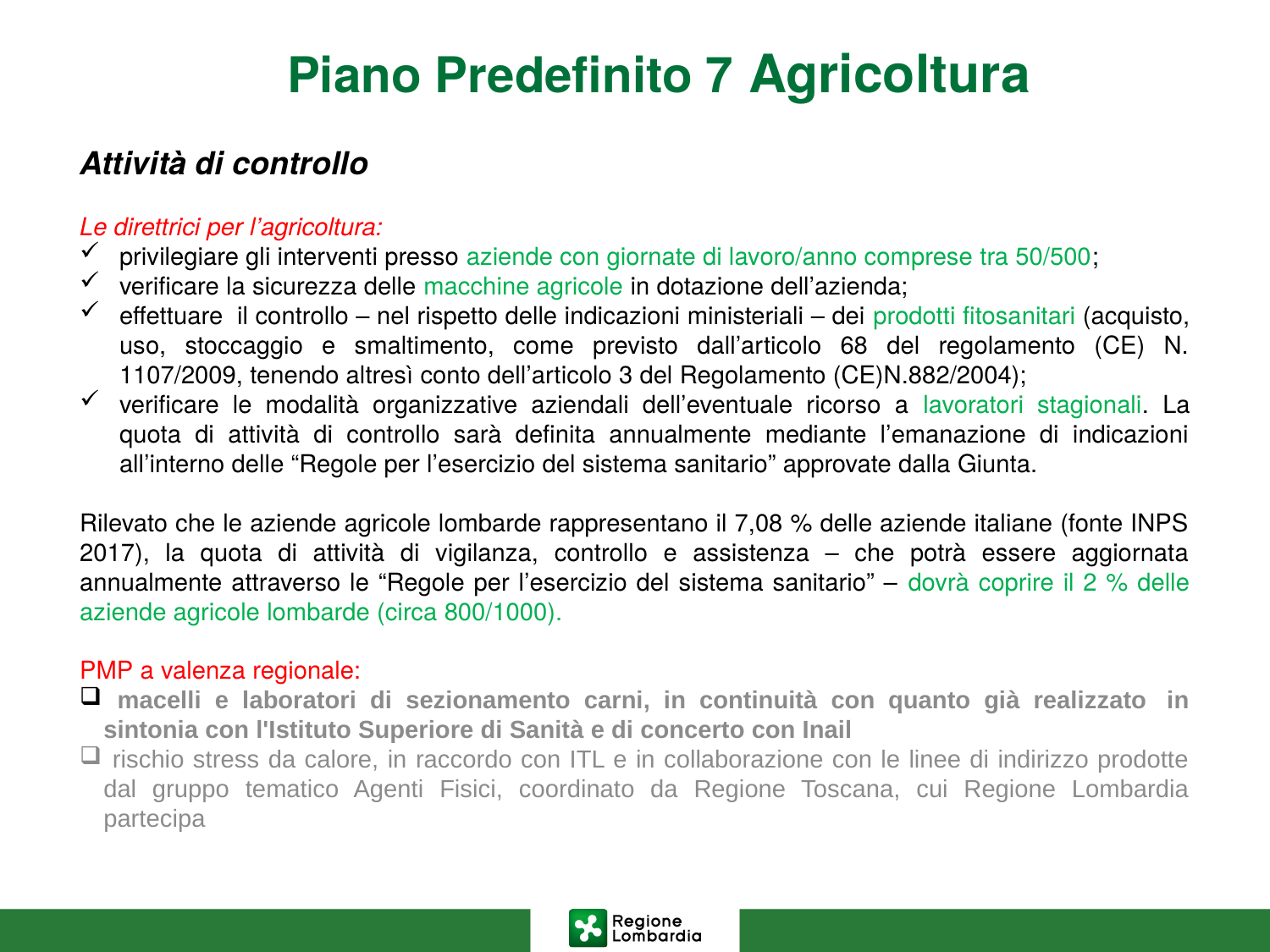

# Piano Predefinito 7 Agricoltura
Attività di controllo

Le direttrici per l’agricoltura:
privilegiare gli interventi presso aziende con giornate di lavoro/anno comprese tra 50/500;
verificare la sicurezza delle macchine agricole in dotazione dell’azienda;
effettuare  il controllo – nel rispetto delle indicazioni ministeriali – dei prodotti fitosanitari (acquisto, uso, stoccaggio e smaltimento, come previsto dall’articolo 68 del regolamento (CE) N. 1107/2009, tenendo altresì conto dell’articolo 3 del Regolamento (CE)N.882/2004);
verificare le modalità organizzative aziendali dell’eventuale ricorso a lavoratori stagionali. La quota di attività di controllo sarà definita annualmente mediante l’emanazione di indicazioni all’interno delle “Regole per l’esercizio del sistema sanitario” approvate dalla Giunta.

Rilevato che le aziende agricole lombarde rappresentano il 7,08 % delle aziende italiane (fonte INPS 2017), la quota di attività di vigilanza, controllo e assistenza – che potrà essere aggiornata annualmente attraverso le “Regole per l’esercizio del sistema sanitario” – dovrà coprire il 2 % delle aziende agricole lombarde (circa 800/1000).

PMP a valenza regionale:
 macelli e laboratori di sezionamento carni, in continuità con quanto già realizzato  in sintonia con l'Istituto Superiore di Sanità e di concerto con Inail
 rischio stress da calore, in raccordo con ITL e in collaborazione con le linee di indirizzo prodotte dal gruppo tematico Agenti Fisici, coordinato da Regione Toscana, cui Regione Lombardia partecipa